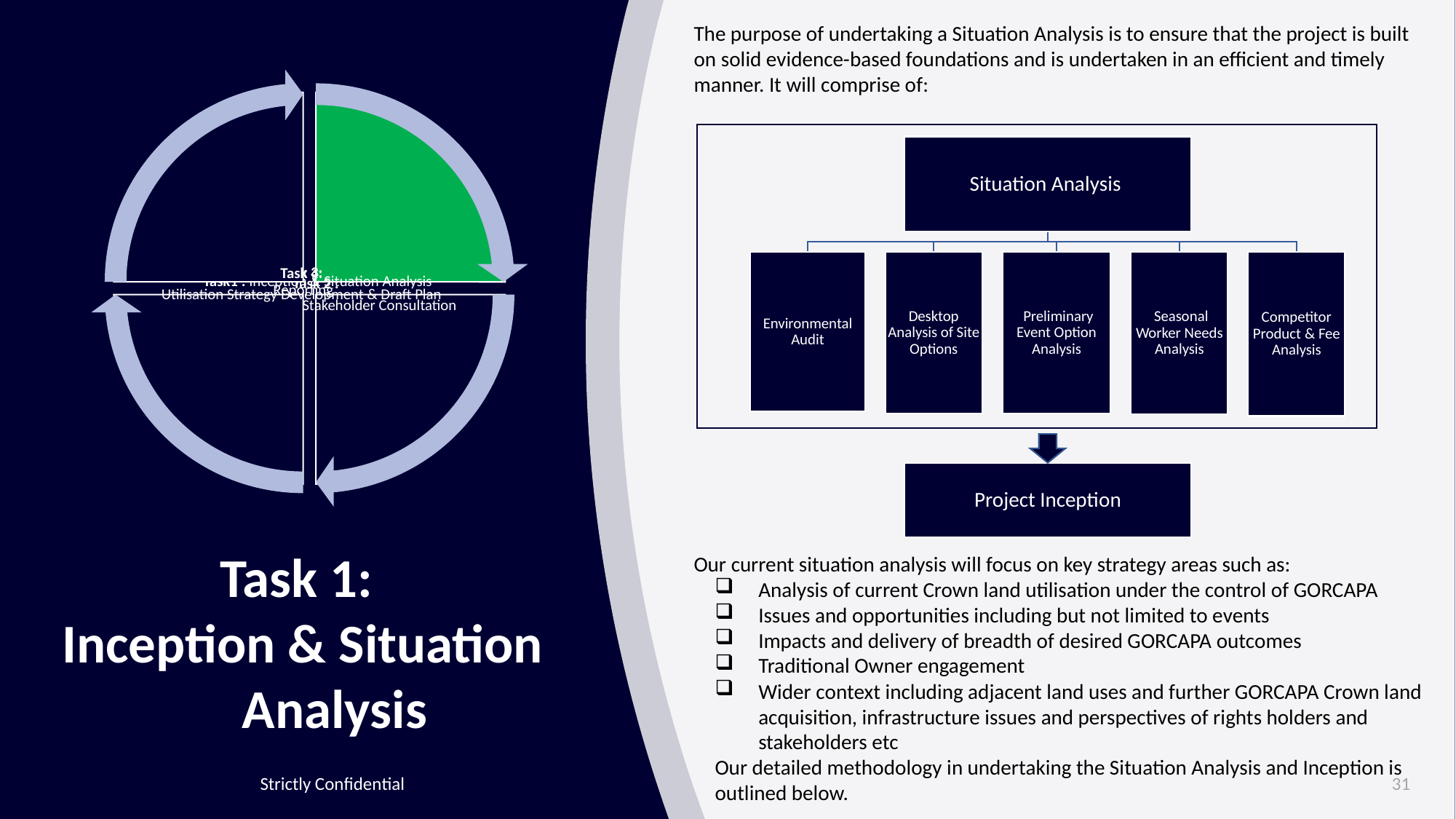

#
The purpose of undertaking a Situation Analysis is to ensure that the project is built on solid evidence-based foundations and is undertaken in an efficient and timely manner. It will comprise of:

Our current situation analysis will focus on key strategy areas such as:
Analysis of current Crown land utilisation under the control of GORCAPA
Issues and opportunities including but not limited to events
Impacts and delivery of breadth of desired GORCAPA outcomes
Traditional Owner engagement
Wider context including adjacent land uses and further GORCAPA Crown land acquisition, infrastructure issues and perspectives of rights holders and stakeholders etc
Our detailed methodology in undertaking the Situation Analysis and Inception is outlined below.

 Task1 : Inception & Situation Analysis
Task 2 :
Traditional Owner & Stakeholder Consultation
Task 3:
Utilisation Strategy Development & Draft Plan

Task 4:
Reporting

Situation Analysis
Environmental Audit
Desktop Analysis of Site Options
 Preliminary Event Option Analysis
 Seasonal Worker Needs Analysis
Competitor Product & Fee Analysis

Project Inception
Task 1:
Inception & Situation Analysis

Strictly Confidential
31